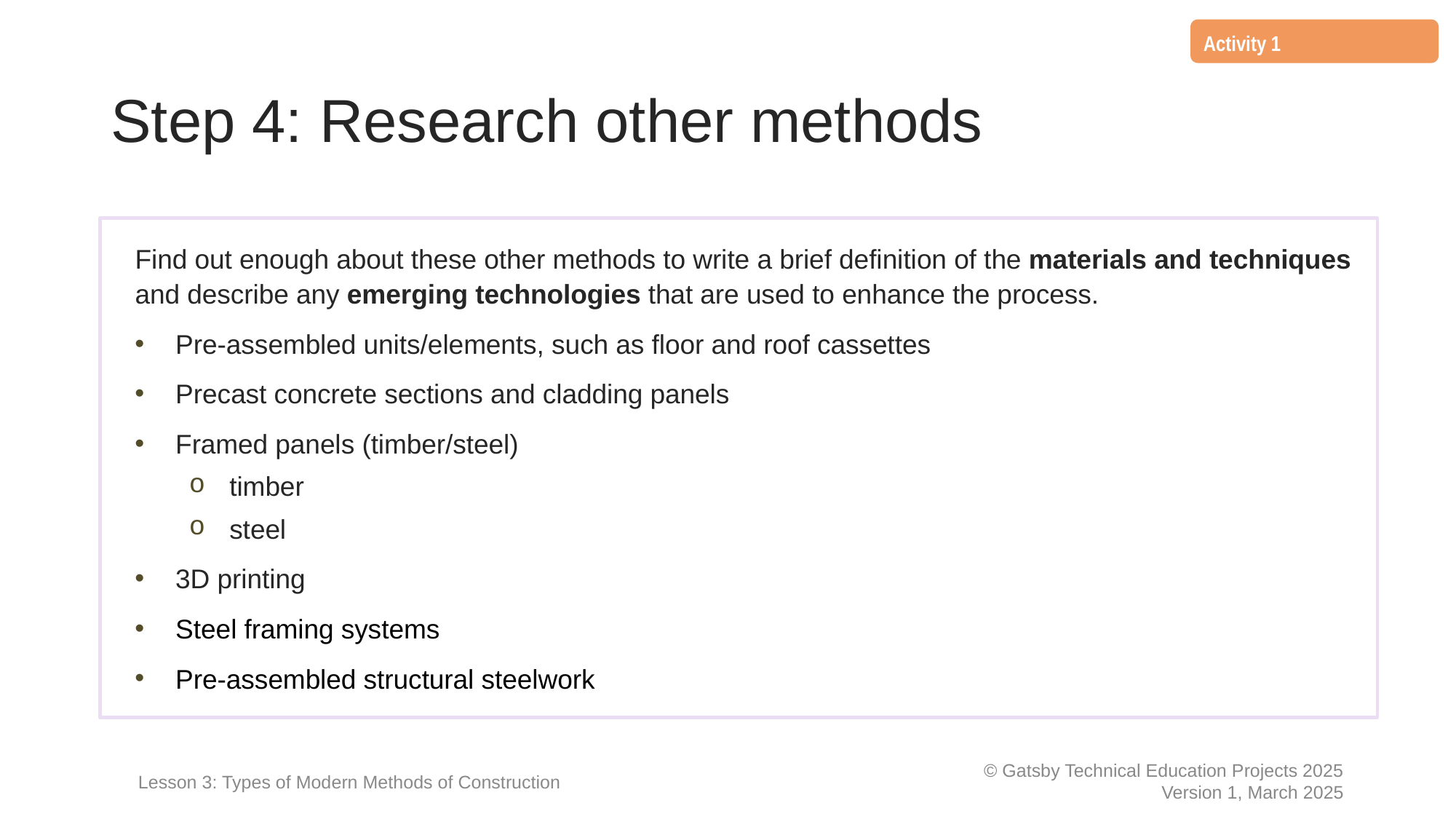

Activity 1
# Step 4: Research other methods
Find out enough about these other methods to write a brief definition of the materials and techniques and describe any emerging technologies that are used to enhance the process.
Pre-assembled units/elements, such as floor and roof cassettes
Precast concrete sections and cladding panels
Framed panels (timber/steel)
timber
steel
3D printing
Steel framing systems
Pre-assembled structural steelwork
Lesson 3: Types of Modern Methods of Construction